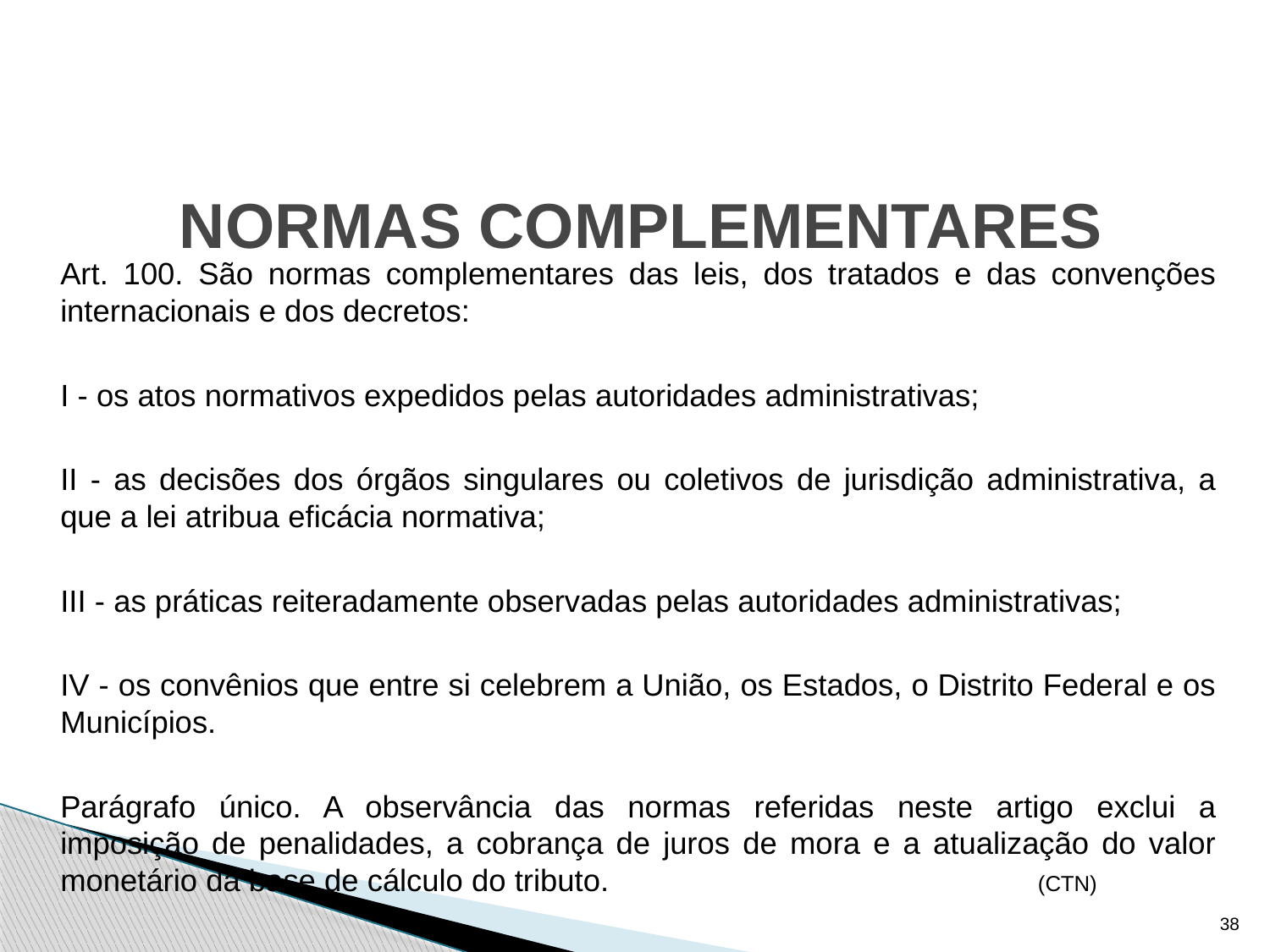

# NORMAS COMPLEMENTARES
	Art. 100. São normas complementares das leis, dos tratados e das convenções internacionais e dos decretos:

	I - os atos normativos expedidos pelas autoridades administrativas;

	II - as decisões dos órgãos singulares ou coletivos de jurisdição administrativa, a que a lei atribua eficácia normativa;

	III - as práticas reiteradamente observadas pelas autoridades administrativas;

	IV - os convênios que entre si celebrem a União, os Estados, o Distrito Federal e os Municípios.

	Parágrafo único. A observância das normas referidas neste artigo exclui a imposição de penalidades, a cobrança de juros de mora e a atualização do valor monetário da base de cálculo do tributo.						                                                                     (CTN)

38